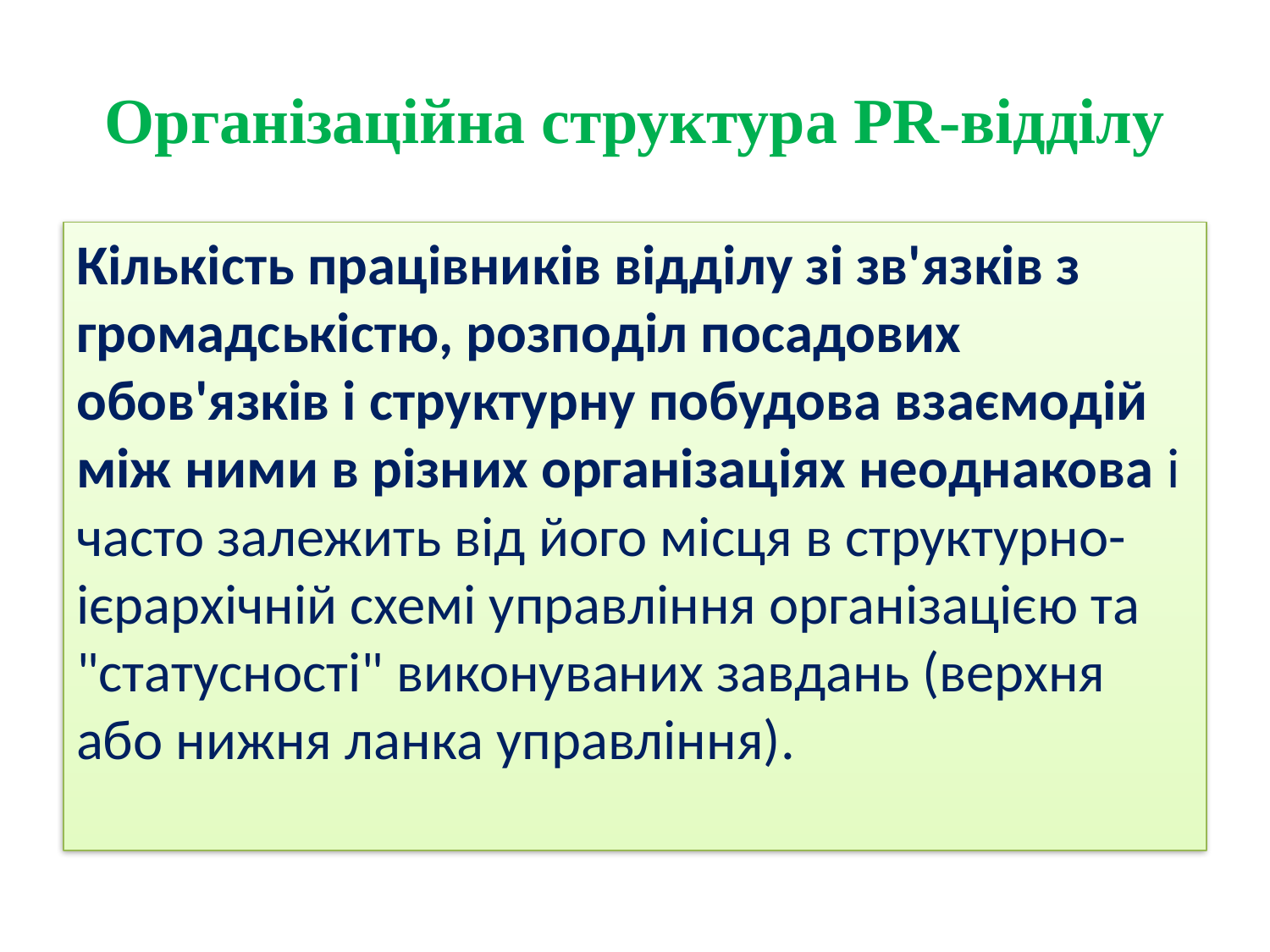

# Організаційна структура PR-відділу
Кількість працівників відділу зі зв'язків з громадськістю, розподіл посадових обов'язків і структурну побудова взаємодій між ними в різних організаціях неоднакова і часто залежить від його місця в структурно-ієрархічній схемі управління організацією та "статусності" виконуваних завдань (верхня або нижня ланка управління).